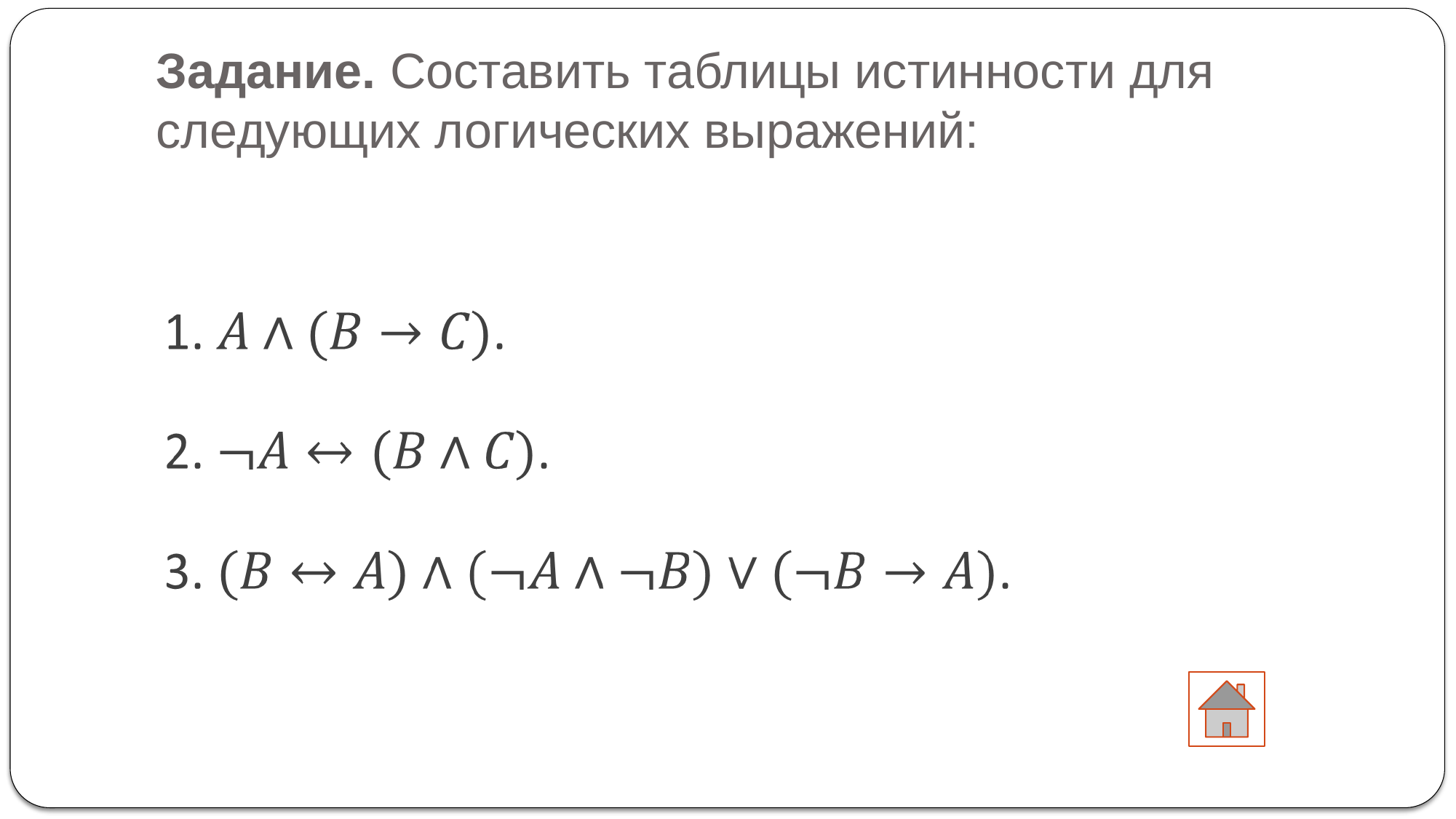

# Задание. Составить таблицы истинности для следующих логических выражений: